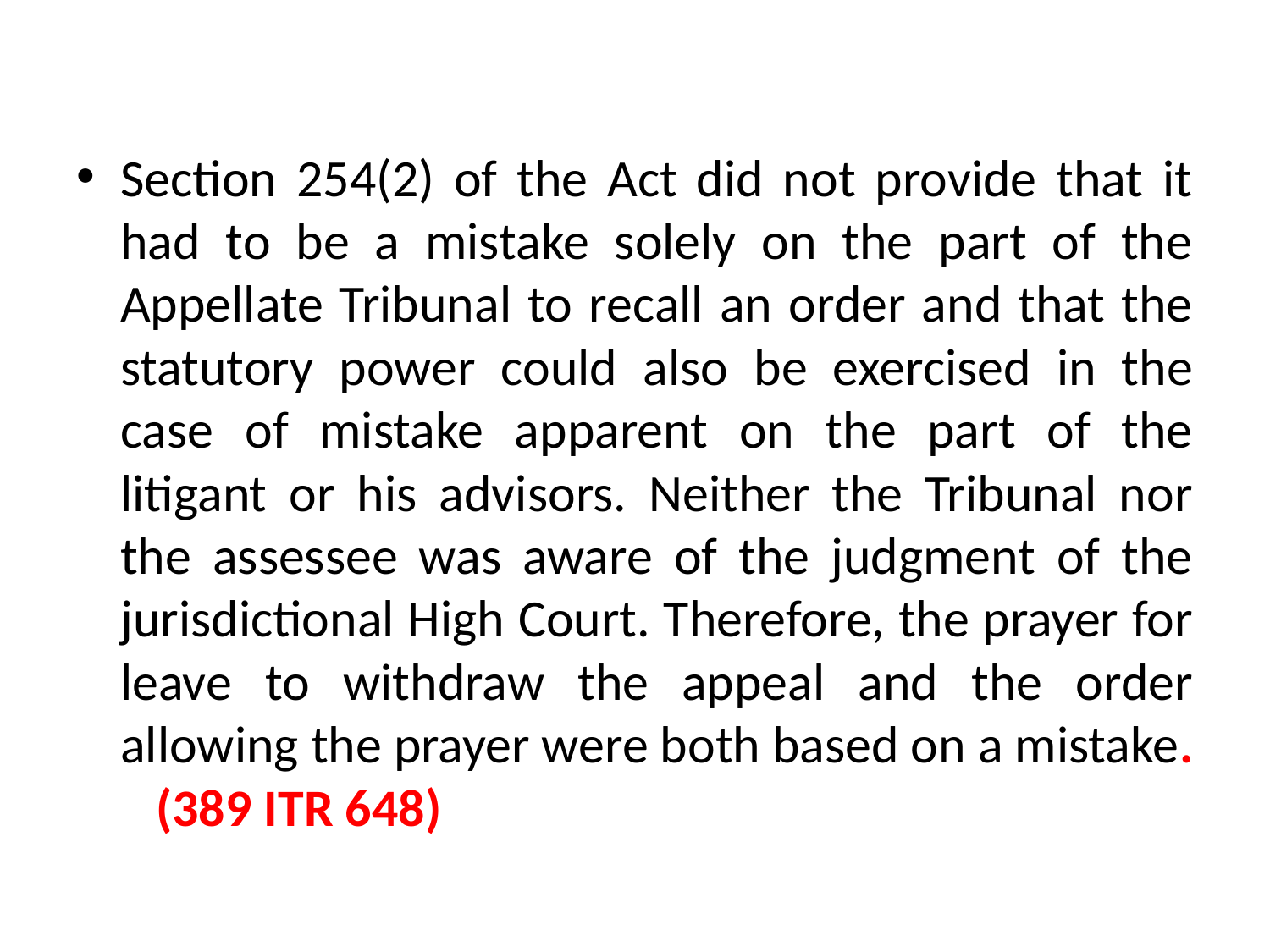

#
Section 254(2) of the Act did not provide that it had to be a mistake solely on the part of the Appellate Tribunal to recall an order and that the statutory power could also be exercised in the case of mistake apparent on the part of the litigant or his advisors. Neither the Tribunal nor the assessee was aware of the judgment of the jurisdictional High Court. Therefore, the prayer for leave to withdraw the appeal and the order allowing the prayer were both based on a mistake.    (389 ITR 648)